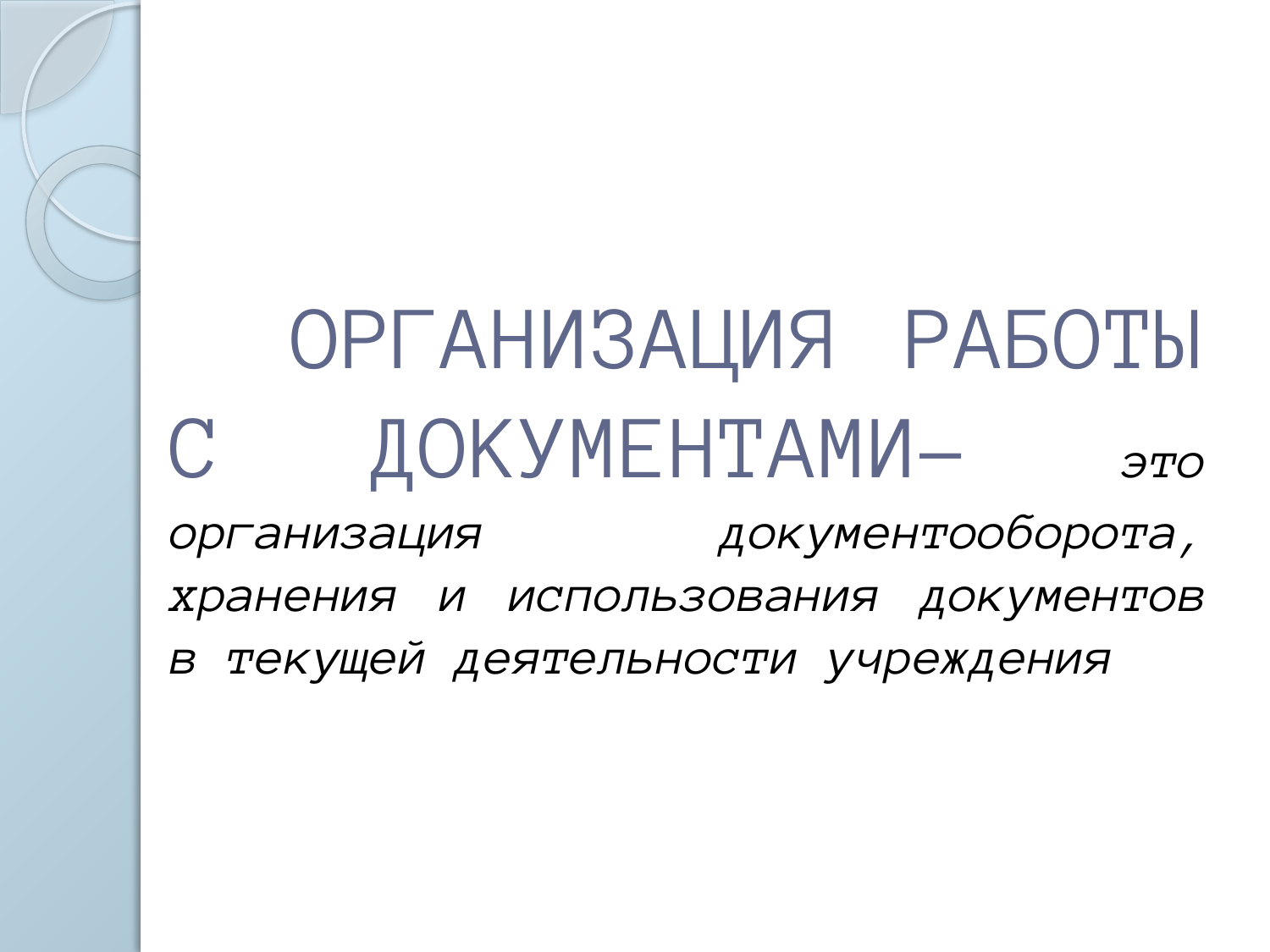

# ОРГАНИЗАЦИЯ РАБОТЫ С ДОКУМЕНТАМИ- это организация документооборота, хранения и использования документов в текущей деятельности учреждения